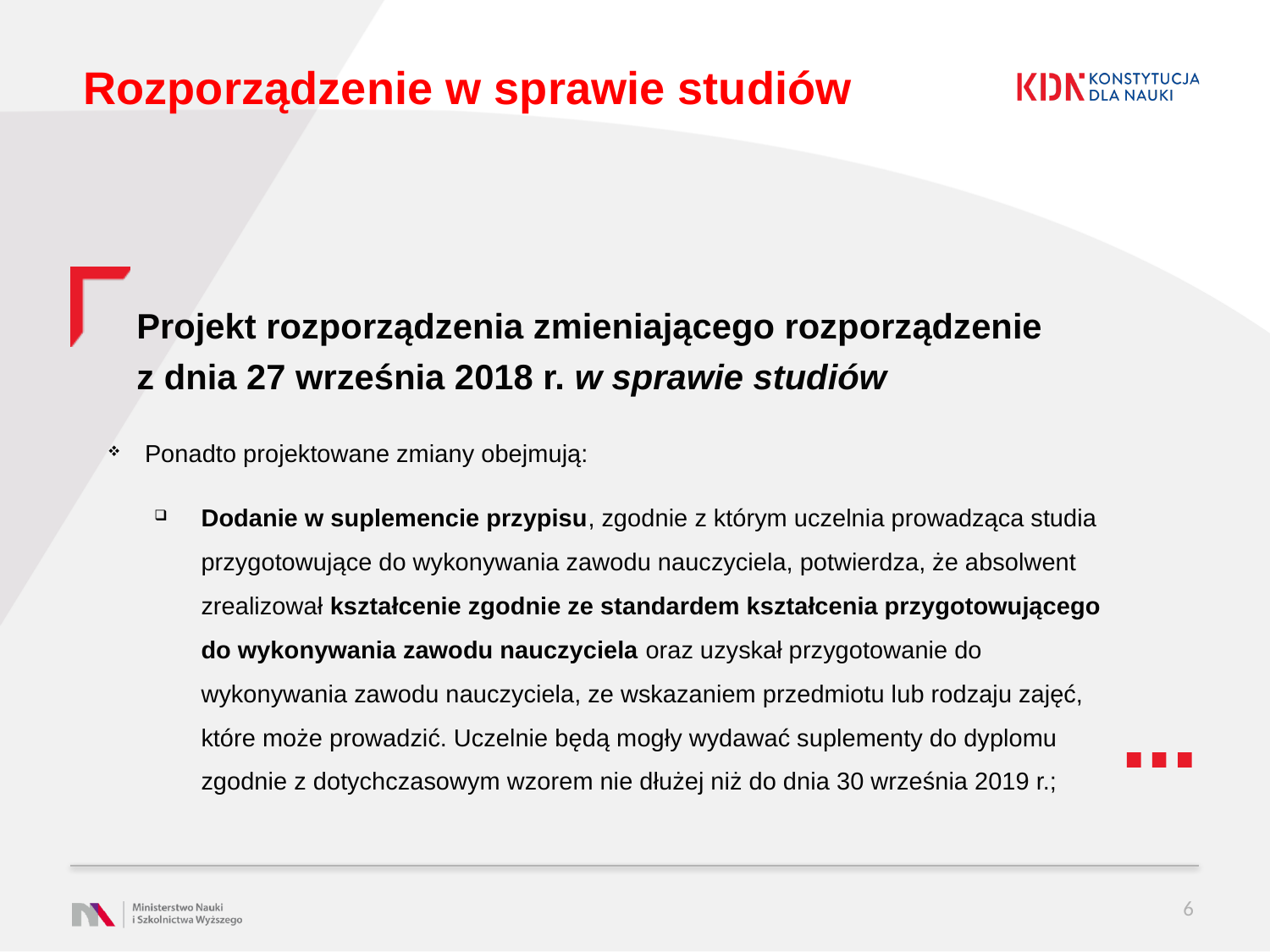

# Rozporządzenie w sprawie studiów
Projekt rozporządzenia zmieniającego rozporządzenie z dnia 27 września 2018 r. w sprawie studiów
Ponadto projektowane zmiany obejmują:
Dodanie w suplemencie przypisu, zgodnie z którym uczelnia prowadząca studia przygotowujące do wykonywania zawodu nauczyciela, potwierdza, że absolwent  zrealizował kształcenie zgodnie ze standardem kształcenia przygotowującego do wykonywania zawodu nauczyciela oraz uzyskał przygotowanie do wykonywania zawodu nauczyciela, ze wskazaniem przedmiotu lub rodzaju zajęć, które może prowadzić. Uczelnie będą mogły wydawać suplementy do dyplomu zgodnie z dotychczasowym wzorem nie dłużej niż do dnia 30 września 2019 r.;

6